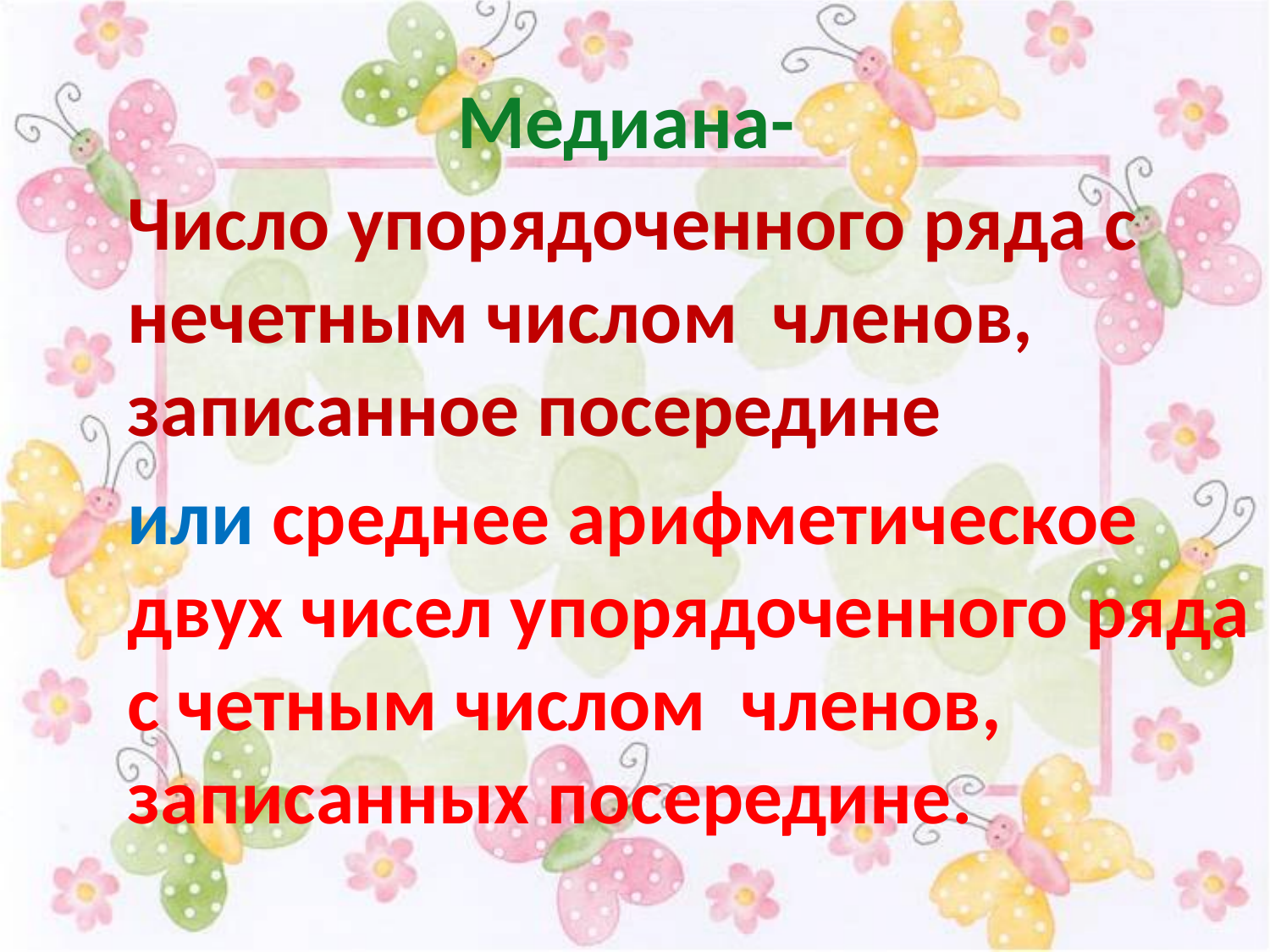

# Медиана-
Число упорядоченного ряда с нечетным числом  членов, записанное посередине
или среднее арифметическое двух чисел упорядоченного ряда с четным числом  членов, записанных посередине.